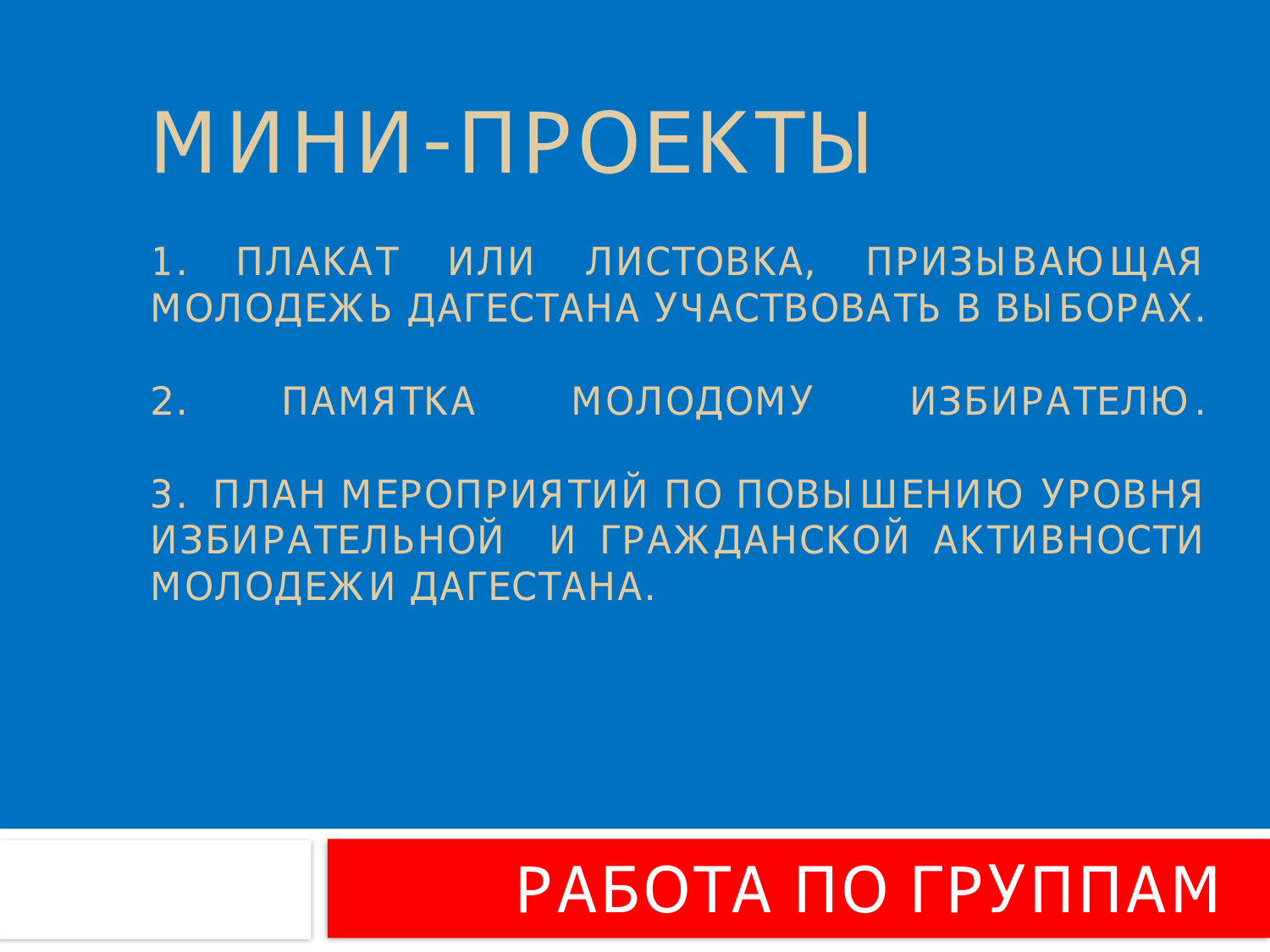

# МИНИ-ПРОЕКТЫ 1. ПЛАКАТ ИЛИ ЛИСТОВКА, ПРИЗЫВАЮЩАЯ МОЛОДЕЖЬ ДАГЕСТАНА УЧАСТВОВАТЬ В ВЫБОРАХ. 2. ПАМЯТКА МОЛОДОМУ ИЗБИРАТЕЛЮ. 3.  ПЛАН МЕРОПРИЯТИЙ ПО ПОВЫШЕНИЮ УРОВНЯ ИЗБИРАТЕЛЬНОЙ  И ГРАЖДАНСКОЙ АКТИВНОСТИ МОЛОДЕЖИ ДАГЕСТАНА.
РАБОТА ПО ГРУППАМ